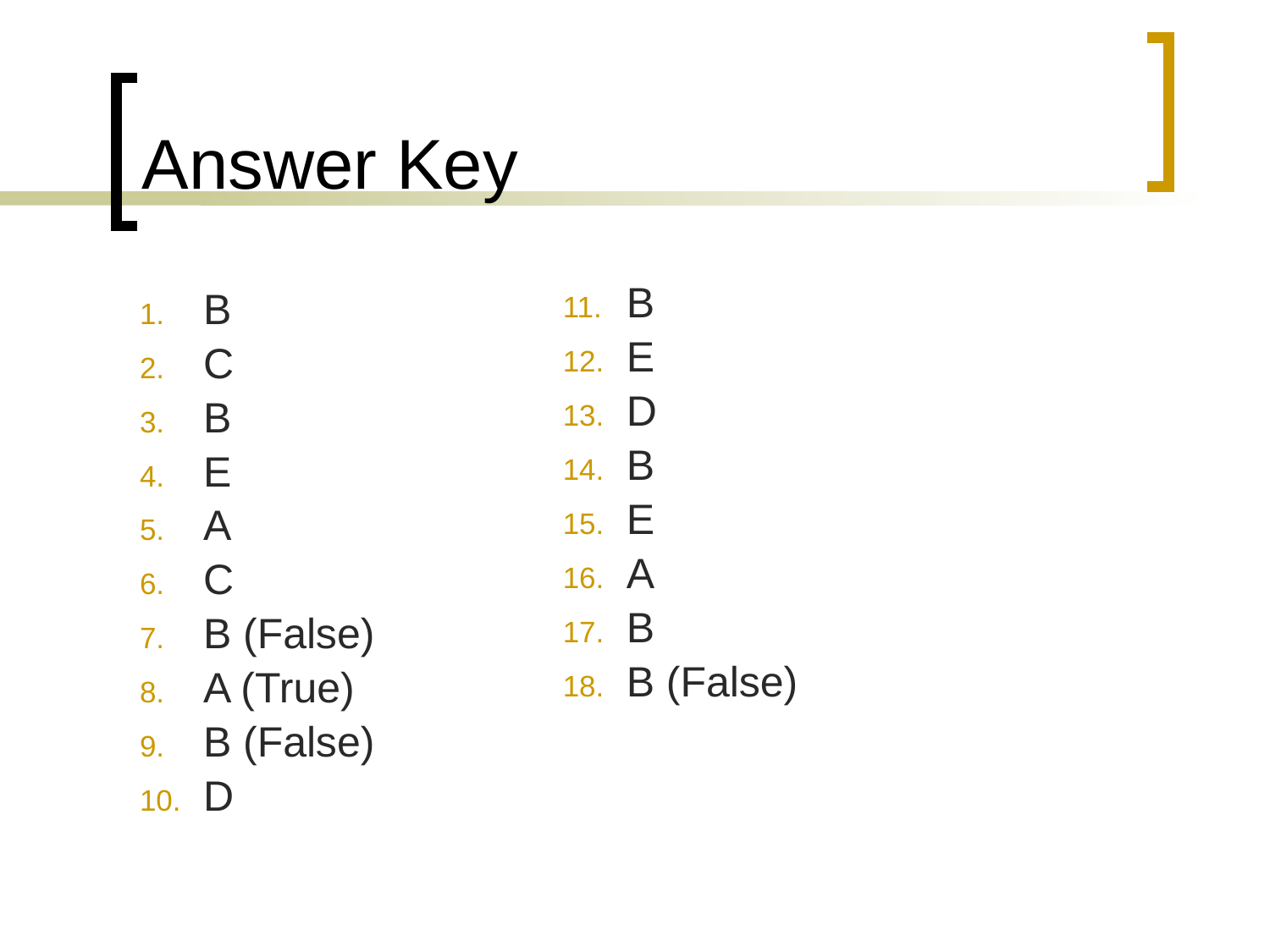

# Answer Key

B
C
B
E
A
C
B (False)
A (True)
B (False)
D

B
E
D
B
E
A
B
B (False)